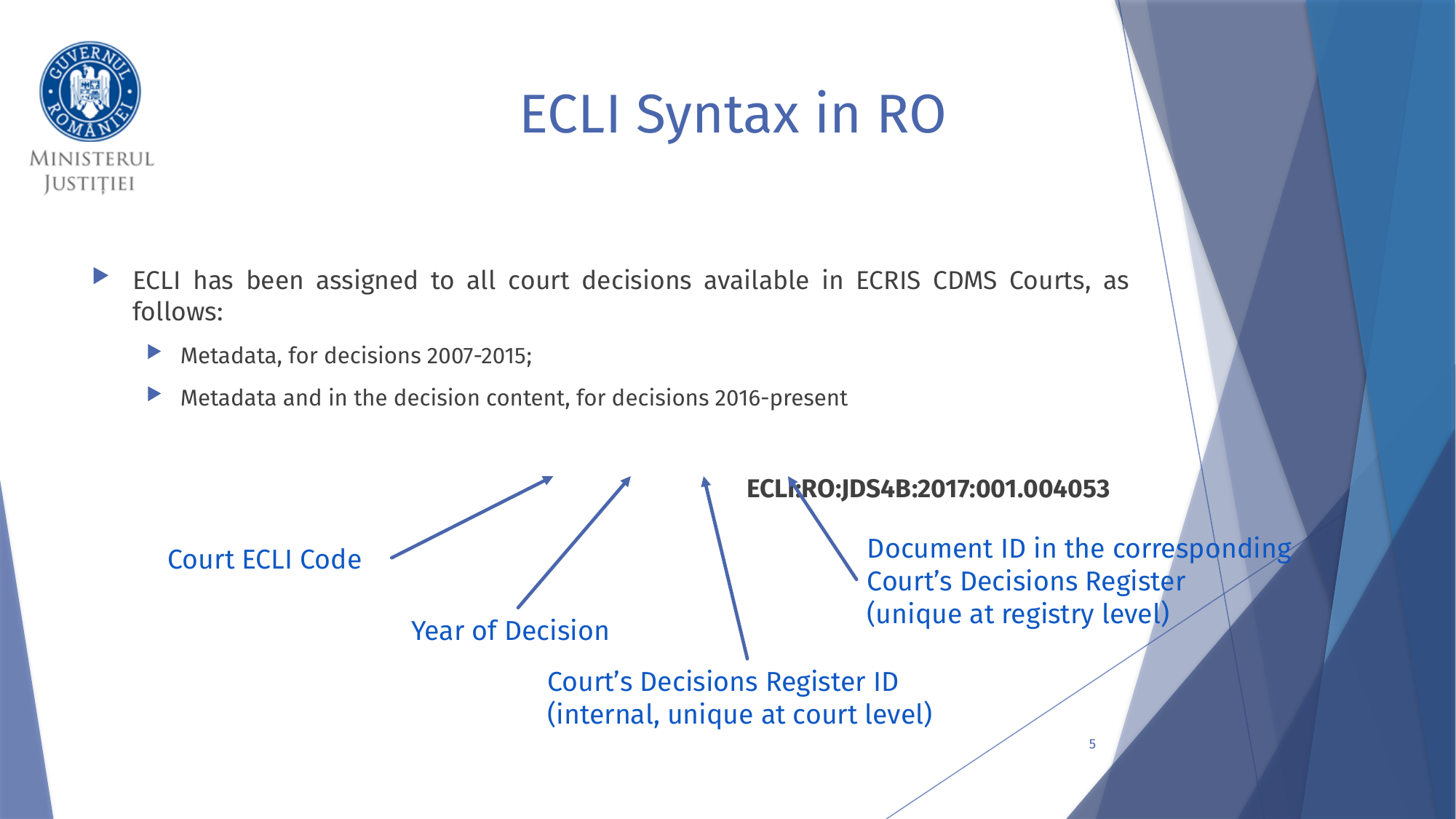

# ECLI Syntax in RO
ECLI has been assigned to all court decisions available in ECRIS CDMS Courts, as follows:
Metadata, for decisions 2007-2015;
Metadata and in the decision content, for decisions 2016-present

						ECLI:RO:JDS4B:2017:001.004053
Document ID in the corresponding Court’s Decisions Register
(unique at registry level)
Court ECLI Code
Year of Decision
Court’s Decisions Register ID (internal, unique at court level)
5